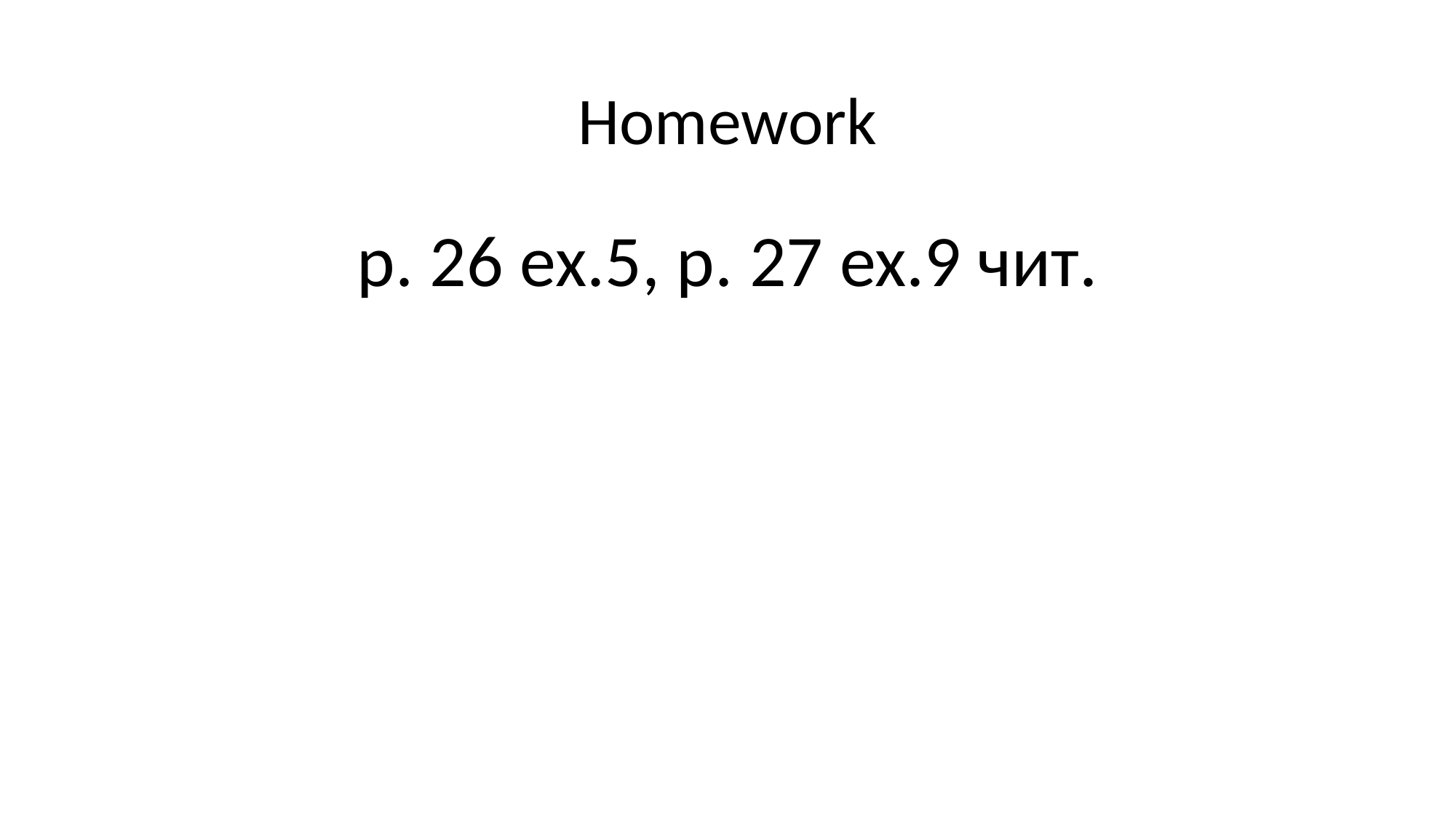

# Homework
р. 26 ex.5, р. 27 ex.9 чит.